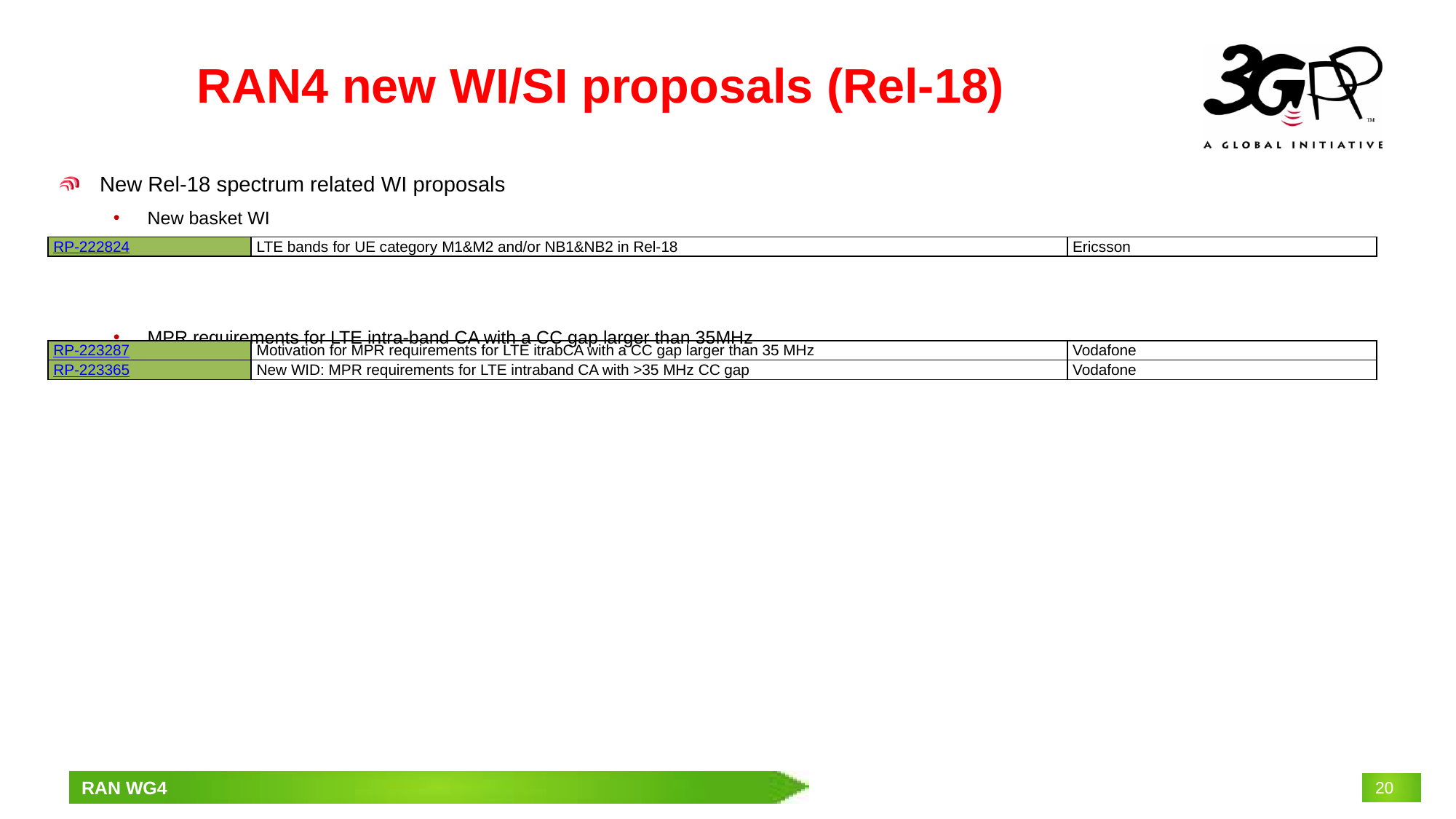

# RAN4 new WI/SI proposals (Rel-18)
New Rel-18 spectrum related WI proposals
New basket WI

MPR requirements for LTE intra-band CA with a CC gap larger than 35MHz

| RP‑222824 | LTE bands for UE category M1&M2 and/or NB1&NB2 in Rel-18 | Ericsson |
| --- | --- | --- |
| RP‑223287 | Motivation for MPR requirements for LTE itrabCA with a CC gap larger than 35 MHz | Vodafone |
| --- | --- | --- |
| RP‑223365 | New WID: MPR requirements for LTE intraband CA with >35 MHz CC gap | Vodafone |